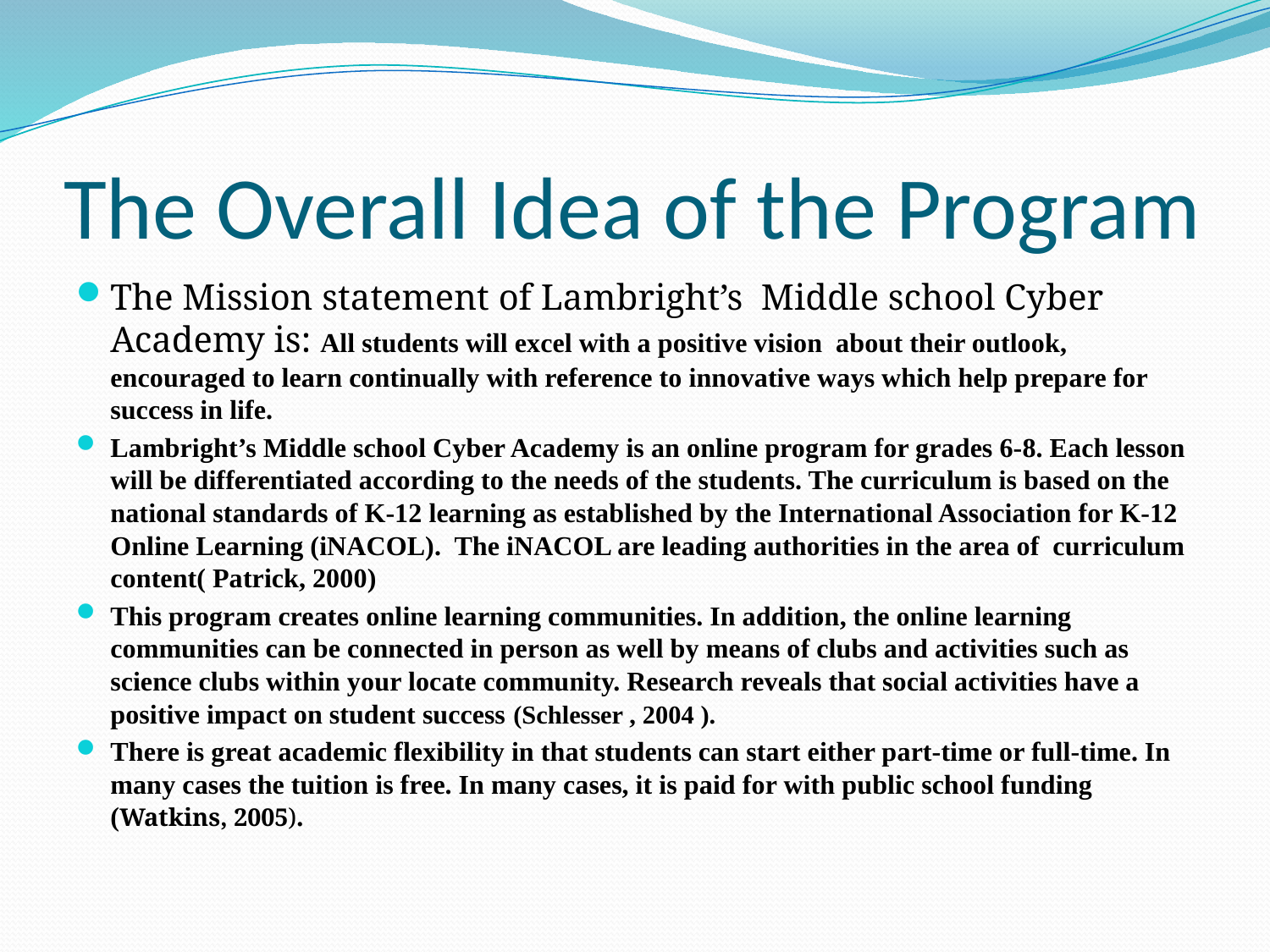

# The Overall Idea of the Program
The Mission statement of Lambright’s  Middle school Cyber Academy is: All students will excel with a positive vision  about their outlook, encouraged to learn continually with reference to innovative ways which help prepare for success in life.
Lambright’s Middle school Cyber Academy is an online program for grades 6-8. Each lesson will be differentiated according to the needs of the students. The curriculum is based on the national standards of K-12 learning as established by the International Association for K-12 Online Learning (iNACOL).  The iNACOL are leading authorities in the area of  curriculum content( Patrick, 2000)
This program creates online learning communities. In addition, the online learning communities can be connected in person as well by means of clubs and activities such as science clubs within your locate community. Research reveals that social activities have a positive impact on student success (Schlesser , 2004 ).
There is great academic flexibility in that students can start either part-time or full-time. In many cases the tuition is free. In many cases, it is paid for with public school funding (Watkins, 2005).